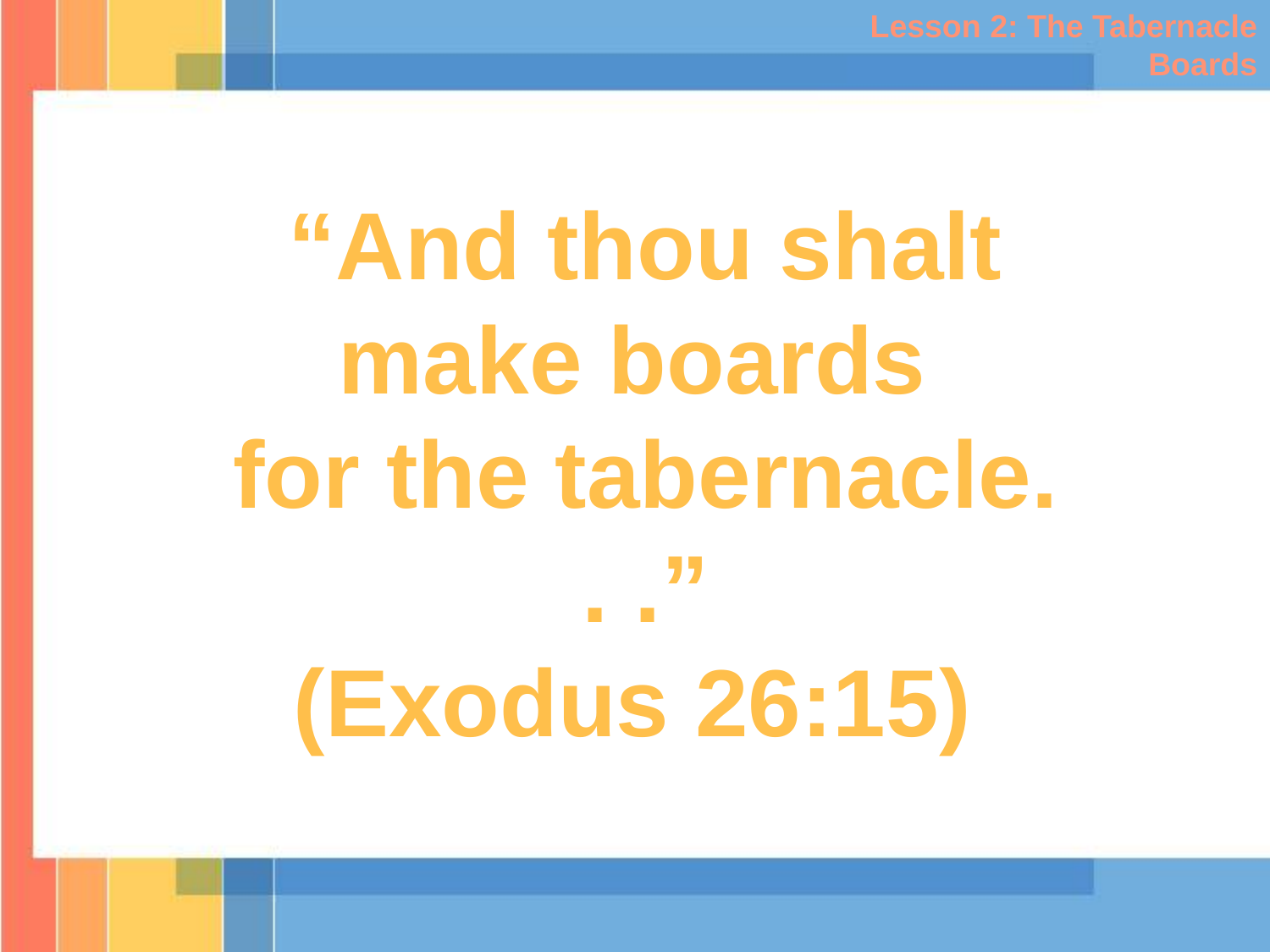

Lesson 2: The Tabernacle Boards
“And thou shalt make boards
for the tabernacle. . .”
(Exodus 26:15)